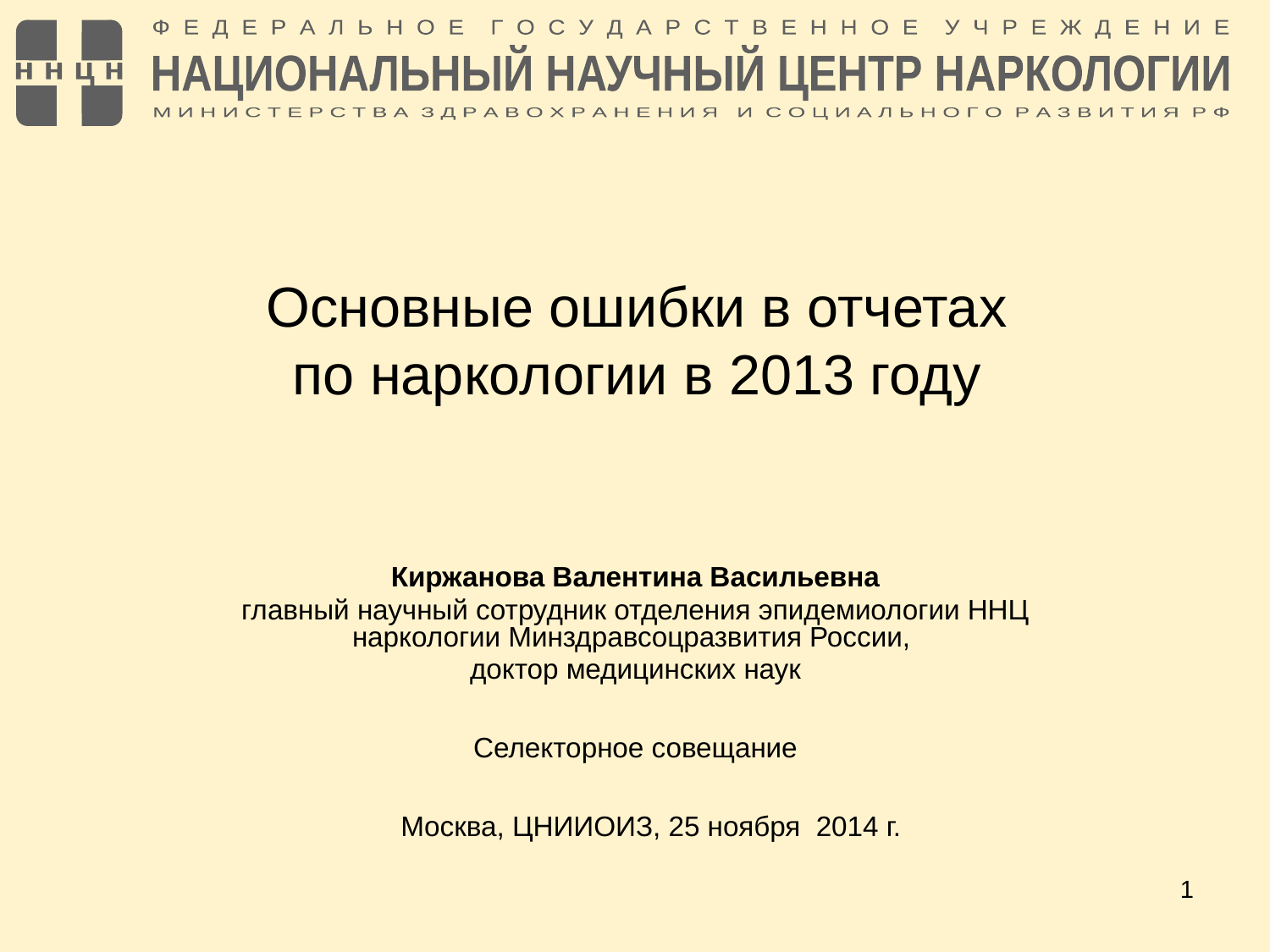

н н ц н
Ф  Е  Д  Е  Р  А  Л  Ь  Н  О  Е    Г  О  С  У  Д  А  Р  С  Т  В  Е  Н  Н  О  Е    У  Ч  Р  Е  Ж  Д  Е  Н  И  Е
НАЦИОНАЛЬНЫЙ НАУЧНЫЙ ЦЕНТР НАРКОЛОГИИ
М И Н И С Т Е Р С Т В А  З Д Р А В О Х Р А Н Е Н И Я   И  С О Ц И А Л Ь Н О Г О  Р А З В И Т И Я  Р Ф
Основные ошибки в отчетах
по наркологии в 2013 году

Киржанова Валентина Васильевна
главный научный сотрудник отделения эпидемиологии ННЦ наркологии Минздравсоцразвития России,
доктор медицинских наук

Селекторное совещание

    Москва, ЦНИИОИЗ, 25 ноября  2014 г.

1